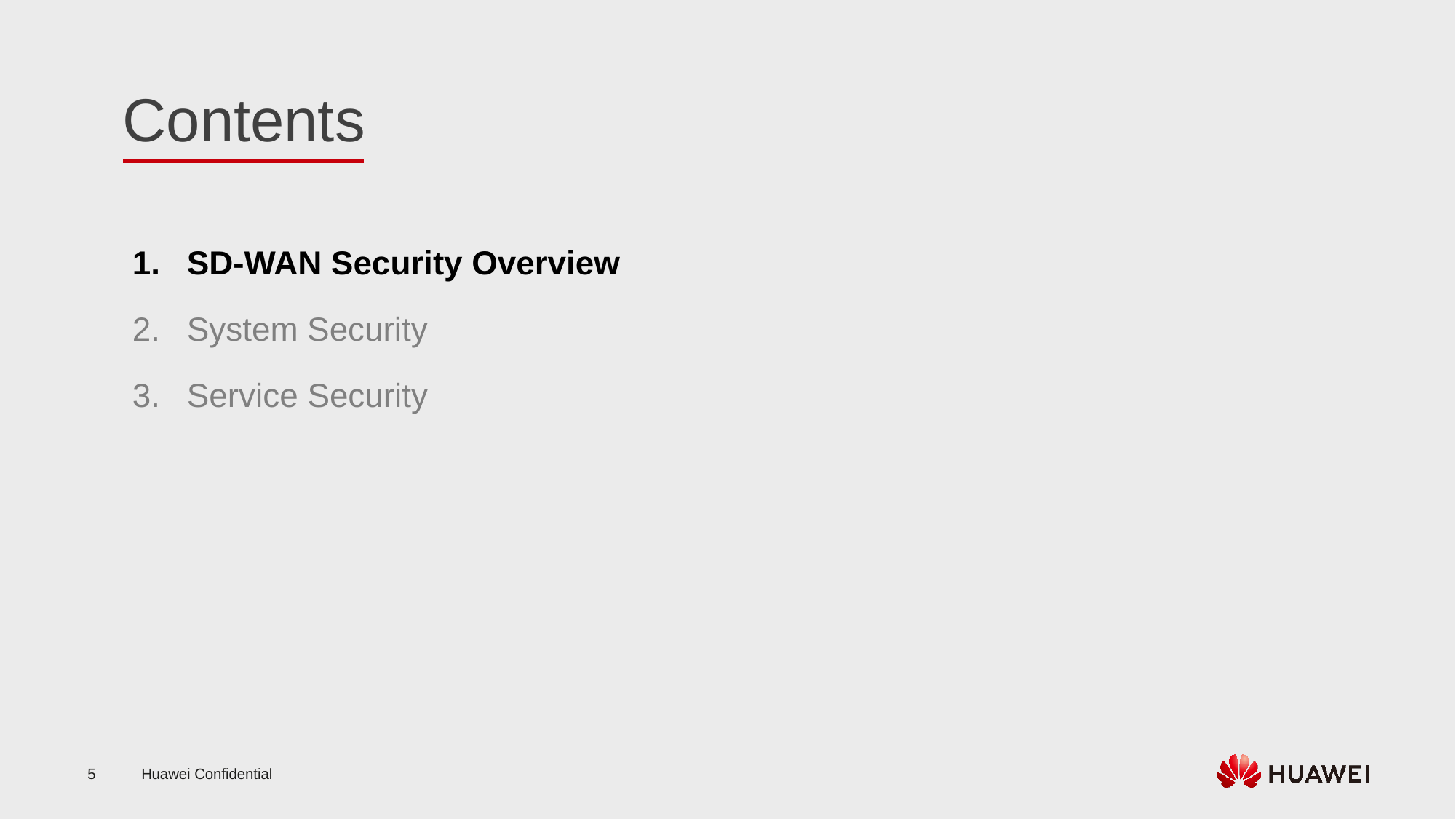

SD-WAN Security Overview
System Security
Service Security